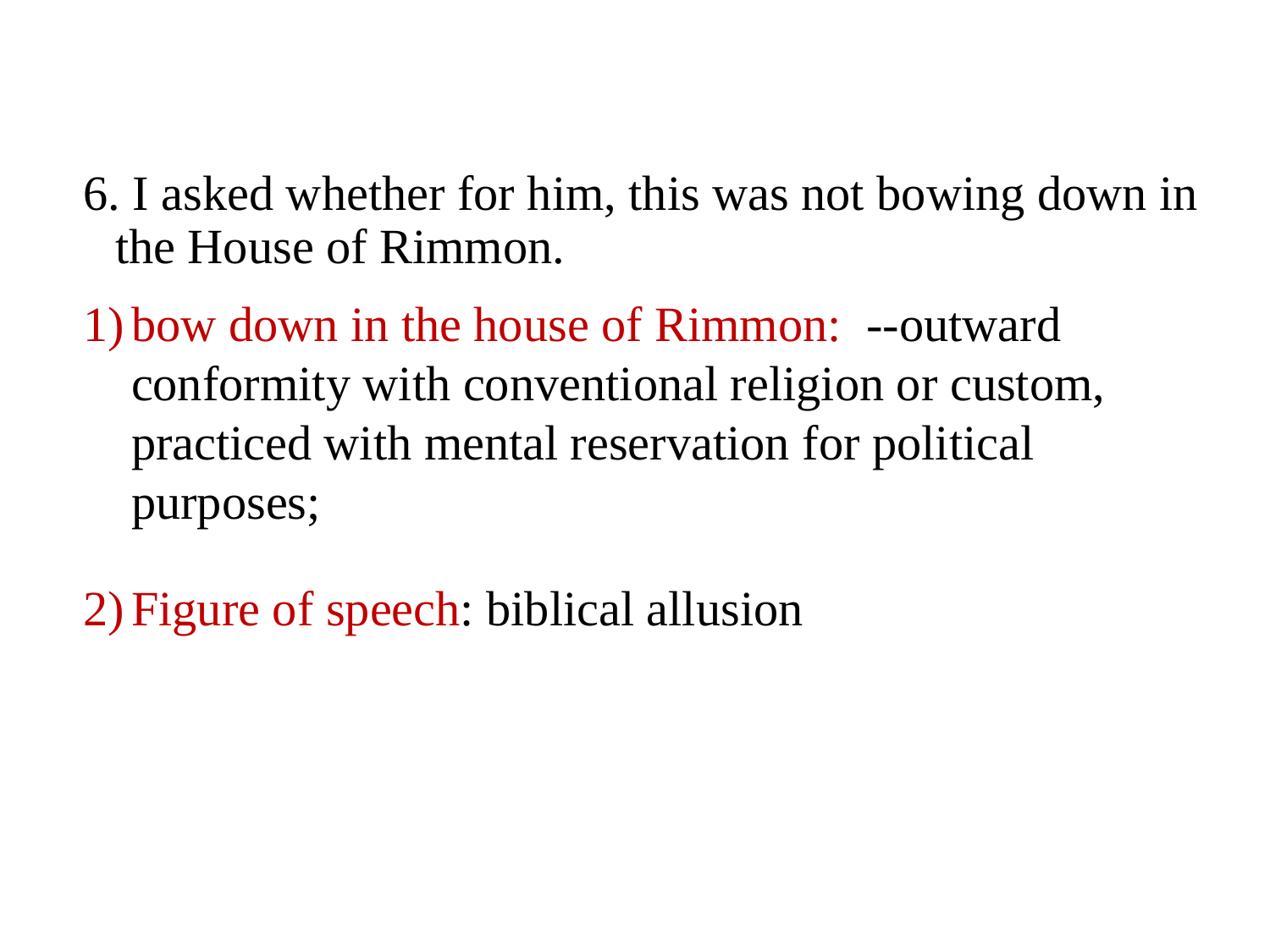

6. I asked whether for him, this was not bowing down in the House of Rimmon.
bow down in the house of Rimmon:  --outward conformity with conventional religion or custom, practiced with mental reservation for political purposes;
Figure of speech: biblical allusion